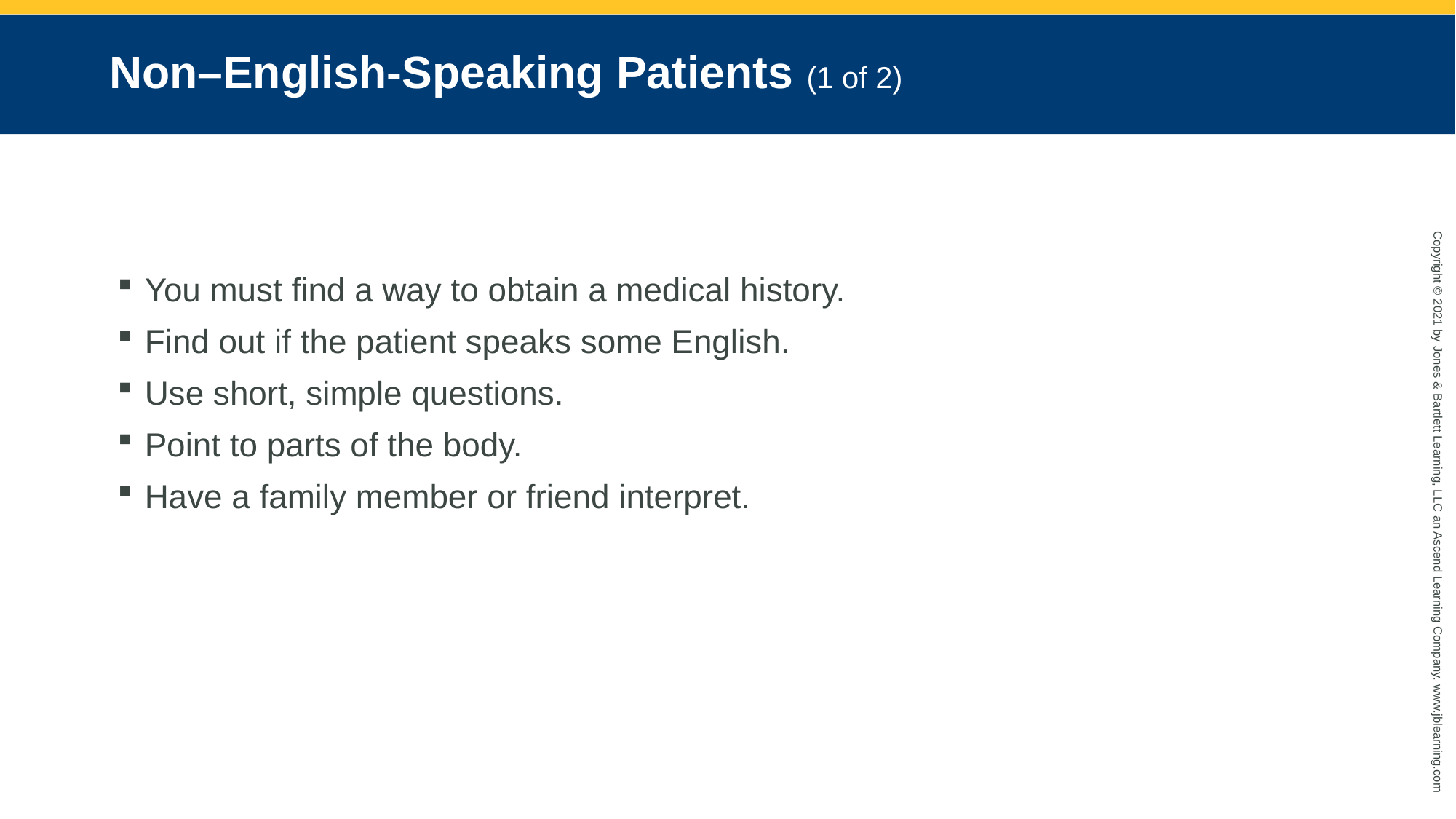

# Non–English-Speaking Patients (1 of 2)
You must find a way to obtain a medical history.
Find out if the patient speaks some English.
Use short, simple questions.
Point to parts of the body.
Have a family member or friend interpret.